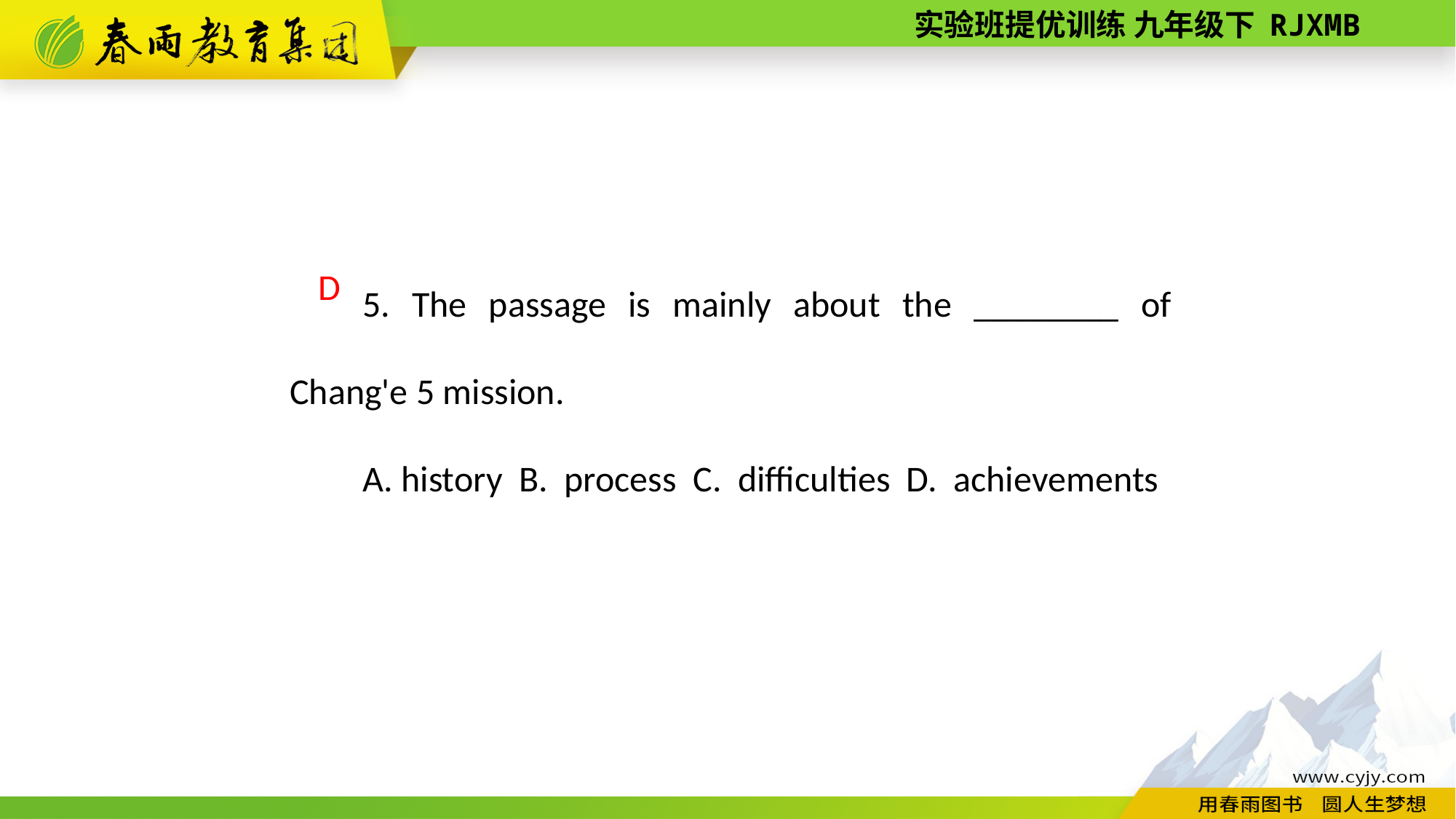

5. The passage is mainly about the ________ of Chang'e 5 mission.
A. history  B.  process  C.  difficulties  D.  achievements

D